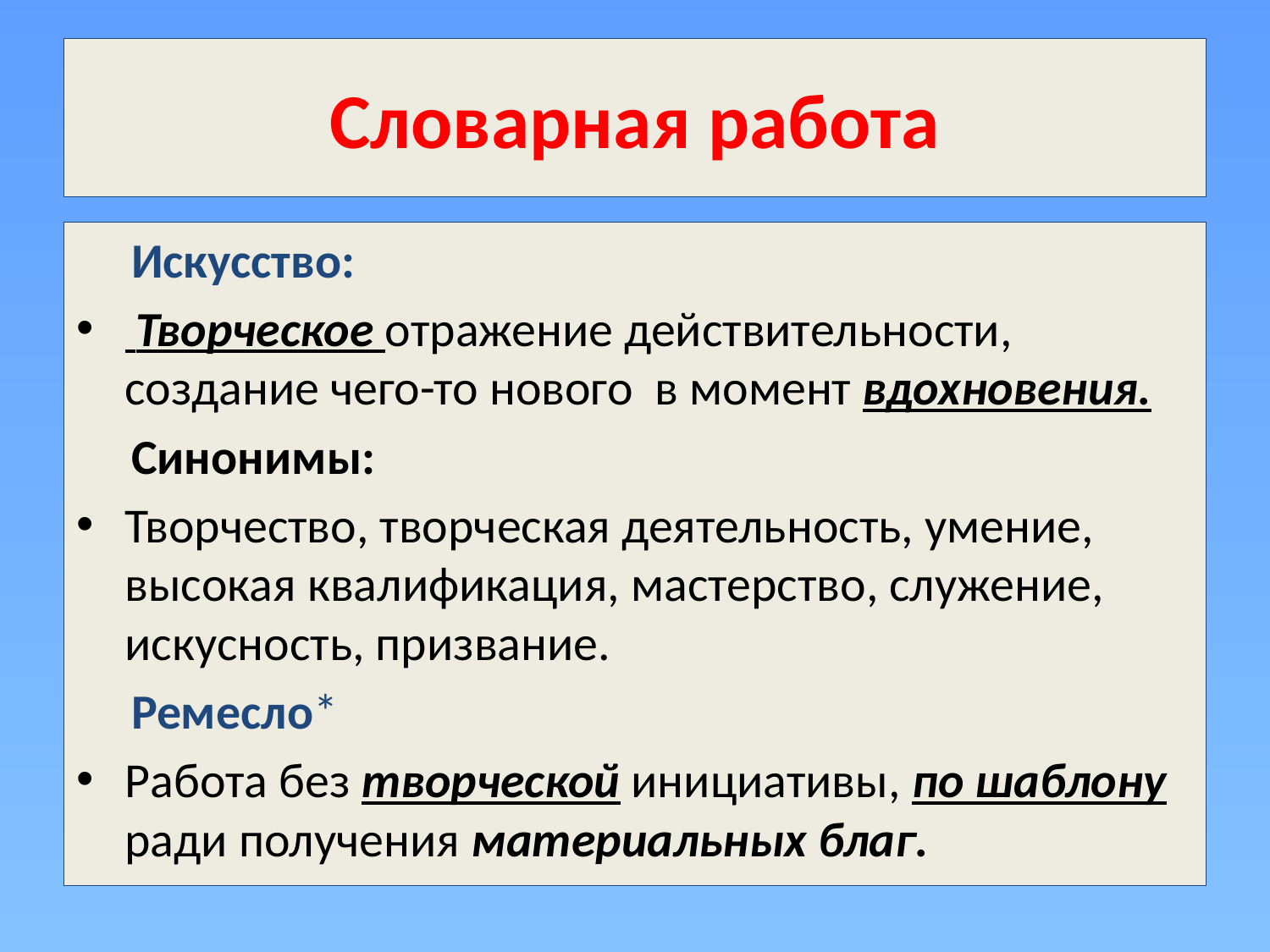

# Словарная работа
     Искусство:
 Творческое отражение действительности, создание чего-то нового  в момент вдохновения.
     Синонимы:
Творчество, творческая деятельность, умение, высокая квалификация, мастерство, служение, искусность, призвание.
     Ремесло*
Работа без творческой инициативы, по шаблону ради получения материальных благ.